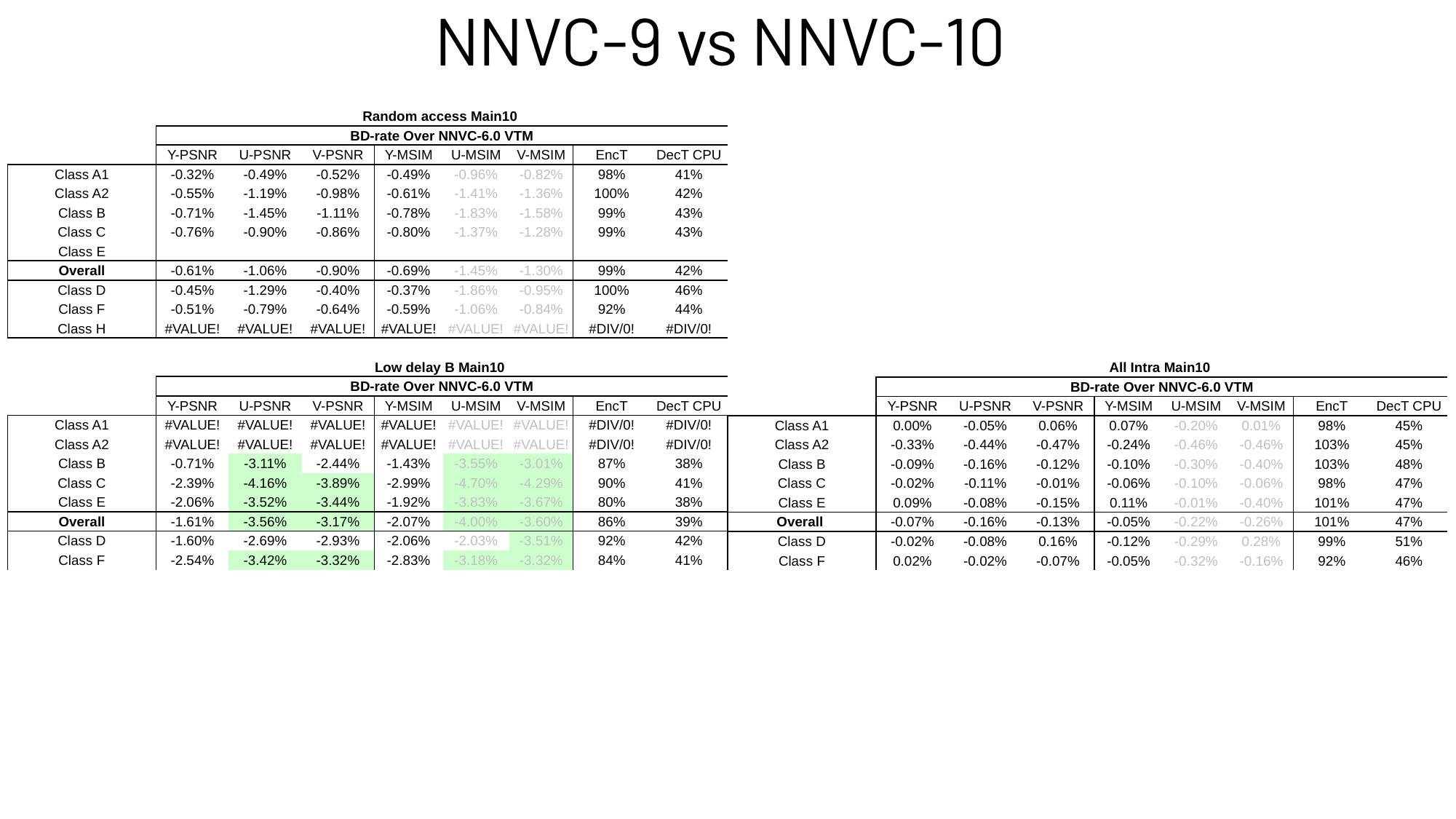

# NNVC-9 vs NNVC-10
|  | Random access Main10 |  |  |  |  |  |  |  |
| --- | --- | --- | --- | --- | --- | --- | --- | --- |
|  | BD-rate Over NNVC-6.0 VTM |  |  |  |  |  |  |  |
|  | Y-PSNR | U-PSNR | V-PSNR | Y-MSIM | U-MSIM | V-MSIM | EncT | DecT CPU |
| Class A1 | -0.32% | -0.49% | -0.52% | -0.49% | -0.96% | -0.82% | 98% | 41% |
| Class A2 | -0.55% | -1.19% | -0.98% | -0.61% | -1.41% | -1.36% | 100% | 42% |
| Class B | -0.71% | -1.45% | -1.11% | -0.78% | -1.83% | -1.58% | 99% | 43% |
| Class C | -0.76% | -0.90% | -0.86% | -0.80% | -1.37% | -1.28% | 99% | 43% |
| Class E |  |  |  |  |  |  |  |  |
| Overall | -0.61% | -1.06% | -0.90% | -0.69% | -1.45% | -1.30% | 99% | 42% |
| Class D | -0.45% | -1.29% | -0.40% | -0.37% | -1.86% | -0.95% | 100% | 46% |
| Class F | -0.51% | -0.79% | -0.64% | -0.59% | -1.06% | -0.84% | 92% | 44% |
| Class H | #VALUE! | #VALUE! | #VALUE! | #VALUE! | #VALUE! | #VALUE! | #DIV/0! | #DIV/0! |
|  |  |  |  |  |  |  |  |  |
|  | Low delay B Main10 |  |  |  |  |  |  |  |
|  | BD-rate Over NNVC-6.0 VTM |  |  |  |  |  |  |  |
|  | Y-PSNR | U-PSNR | V-PSNR | Y-MSIM | U-MSIM | V-MSIM | EncT | DecT CPU |
| Class A1 | #VALUE! | #VALUE! | #VALUE! | #VALUE! | #VALUE! | #VALUE! | #DIV/0! | #DIV/0! |
| Class A2 | #VALUE! | #VALUE! | #VALUE! | #VALUE! | #VALUE! | #VALUE! | #DIV/0! | #DIV/0! |
| Class B | -0.71% | -3.11% | -2.44% | -1.43% | -3.55% | -3.01% | 87% | 38% |
| Class C | -2.39% | -4.16% | -3.89% | -2.99% | -4.70% | -4.29% | 90% | 41% |
| Class E | -2.06% | -3.52% | -3.44% | -1.92% | -3.83% | -3.67% | 80% | 38% |
| Overall | -1.61% | -3.56% | -3.17% | -2.07% | -4.00% | -3.60% | 86% | 39% |
| Class D | -1.60% | -2.69% | -2.93% | -2.06% | -2.03% | -3.51% | 92% | 42% |
| Class F | -2.54% | -3.42% | -3.32% | -2.83% | -3.18% | -3.32% | 84% | 41% |
|  | All Intra Main10 |  |  |  |  |  |  |  |
| --- | --- | --- | --- | --- | --- | --- | --- | --- |
|  | BD-rate Over NNVC-6.0 VTM |  |  |  |  |  |  |  |
|  | Y-PSNR | U-PSNR | V-PSNR | Y-MSIM | U-MSIM | V-MSIM | EncT | DecT CPU |
| Class A1 | 0.00% | -0.05% | 0.06% | 0.07% | -0.20% | 0.01% | 98% | 45% |
| Class A2 | -0.33% | -0.44% | -0.47% | -0.24% | -0.46% | -0.46% | 103% | 45% |
| Class B | -0.09% | -0.16% | -0.12% | -0.10% | -0.30% | -0.40% | 103% | 48% |
| Class C | -0.02% | -0.11% | -0.01% | -0.06% | -0.10% | -0.06% | 98% | 47% |
| Class E | 0.09% | -0.08% | -0.15% | 0.11% | -0.01% | -0.40% | 101% | 47% |
| Overall | -0.07% | -0.16% | -0.13% | -0.05% | -0.22% | -0.26% | 101% | 47% |
| Class D | -0.02% | -0.08% | 0.16% | -0.12% | -0.29% | 0.28% | 99% | 51% |
| Class F | 0.02% | -0.02% | -0.07% | -0.05% | -0.32% | -0.16% | 92% | 46% |